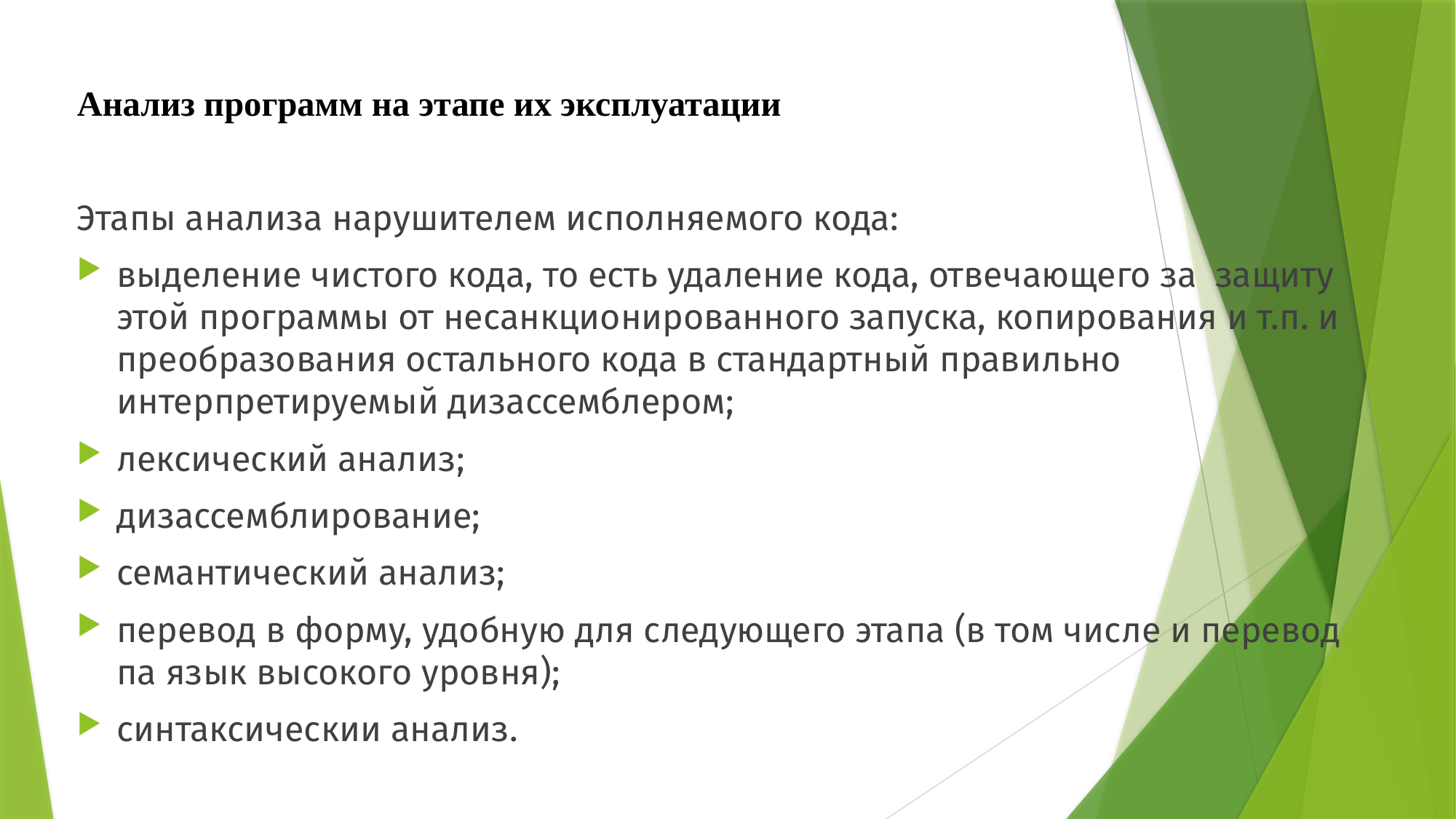

Анализ программ на этапе их эксплуатации

Этапы анализа нарушителем исполняемого кода:
выделение чистого кода, то есть удаление кода, отвечающего за  защиту этой программы от несанкционированного запуска, копирования и т.п. и преобразования остального кода в стандартный правильно интерпретируемый дизассемблером;
лексический анализ;
дизассемблирование;
семантический анализ;
перевод в форму, удобную для следующего этапа (в том числе и перевод па язык высокого уровня);
синтаксическии анализ.